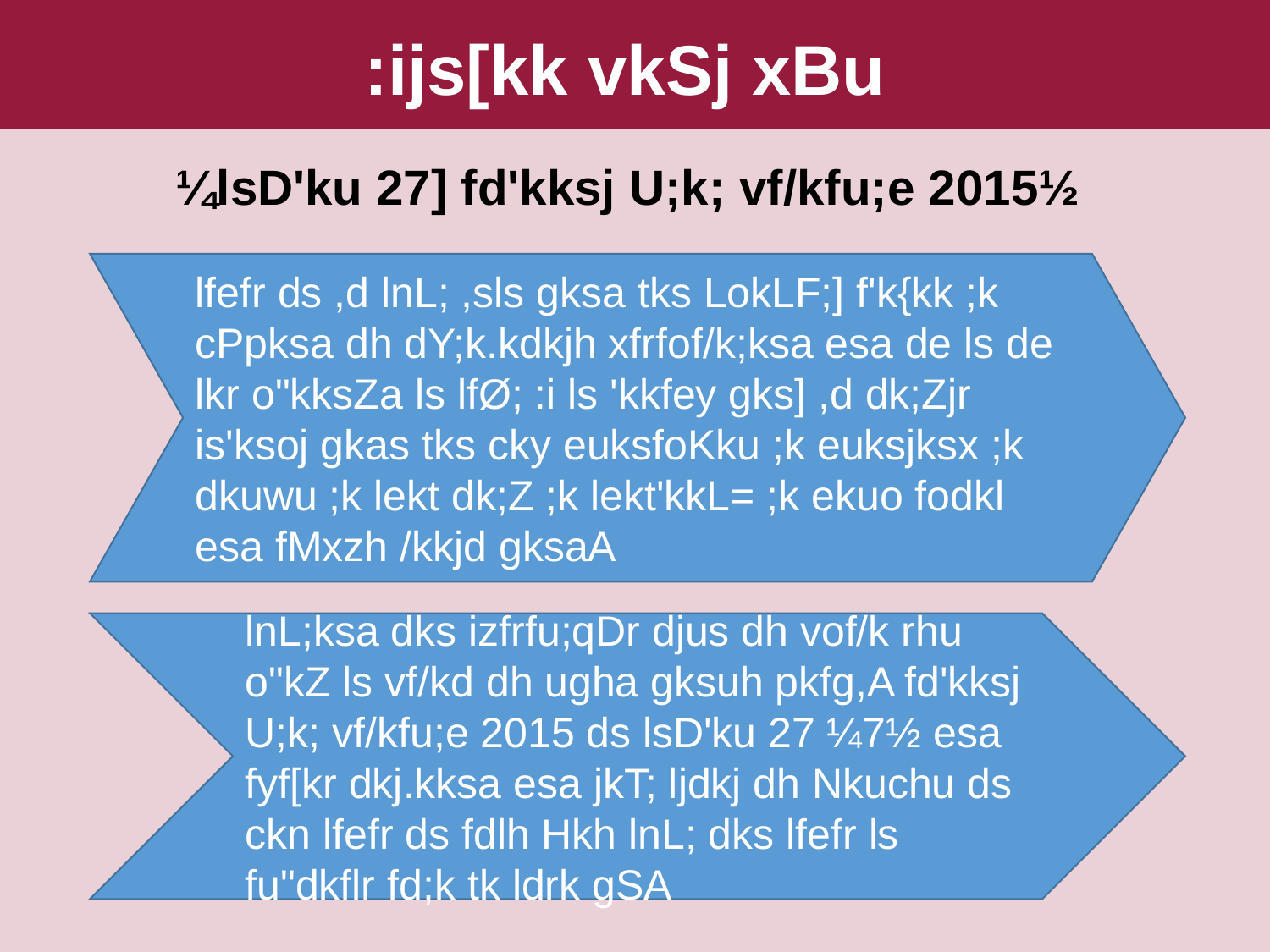

:ijs[kk vkSj xBu
¼lsD'ku 27] fd'kksj U;k; vf/kfu;e 2015½
lfefr ds ,d lnL; ,sls gksa tks LokLF;] f'k{kk ;k cPpksa dh dY;k.kdkjh xfrfof/k;ksa esa de ls de lkr o"kksZa ls lfØ; :i ls 'kkfey gks] ,d dk;Zjr is'ksoj gkas tks cky euksfoKku ;k euksjksx ;k dkuwu ;k lekt dk;Z ;k lekt'kkL= ;k ekuo fodkl esa fMxzh /kkjd gksaA
lnL;ksa dks izfrfu;qDr djus dh vof/k rhu o"kZ ls vf/kd dh ugha gksuh pkfg,A fd'kksj U;k; vf/kfu;e 2015 ds lsD'ku 27 ¼7½ esa fyf[kr dkj.kksa esa jkT; ljdkj dh Nkuchu ds ckn lfefr ds fdlh Hkh lnL; dks lfefr ls fu"dkflr fd;k tk ldrk gSA